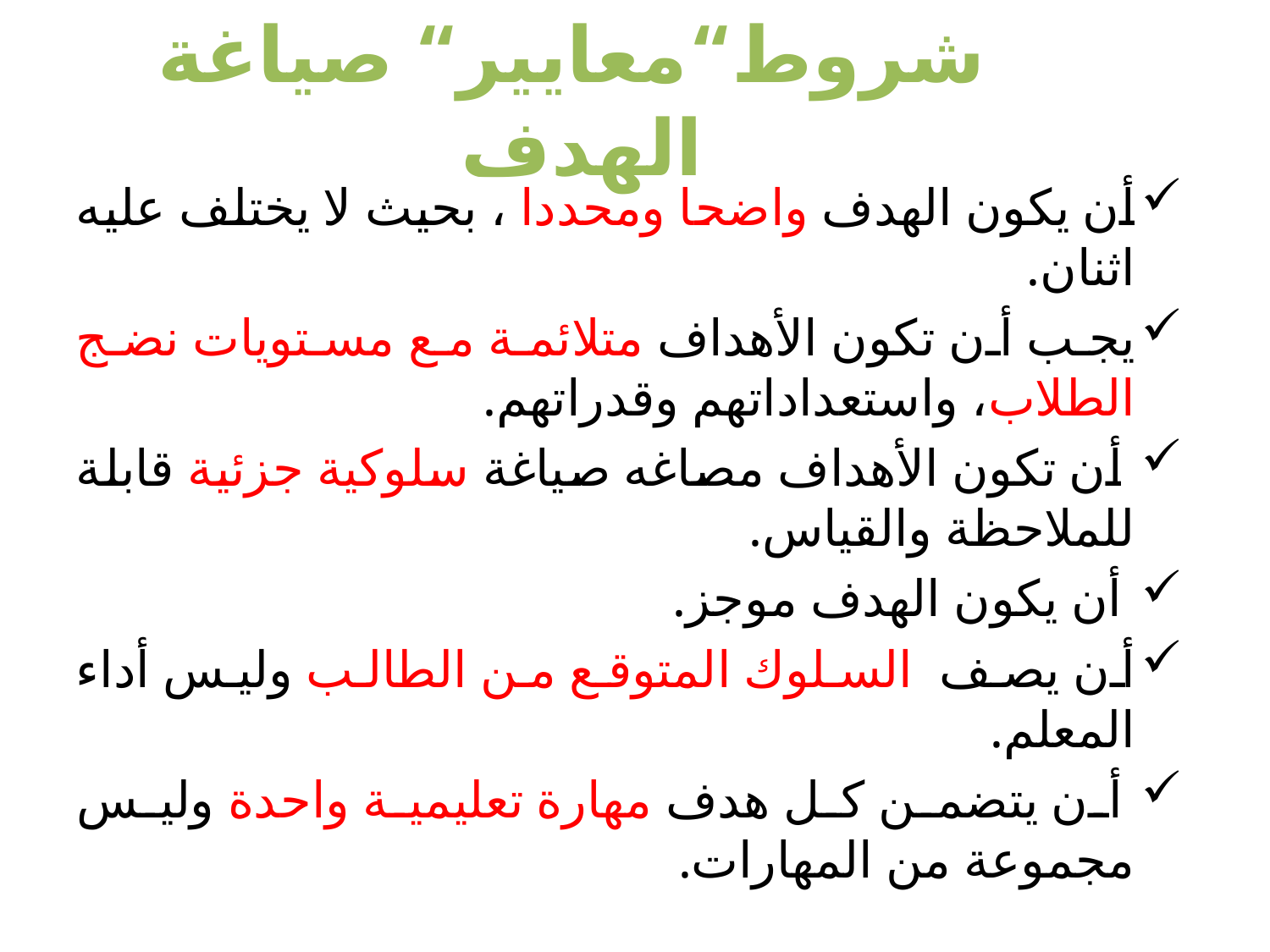

# شروط“معايير“ صياغة الهدف
أن يكون الهدف واضحا ومحددا ، بحيث لا يختلف عليه اثنان.
يجب أن تكون الأهداف متلائمة مع مستويات نضج الطلاب، واستعداداتهم وقدراتهم.
 أن تكون الأهداف مصاغه صياغة سلوكية جزئية قابلة للملاحظة والقياس.
 أن يكون الهدف موجز.
أن يصف  السلوك المتوقع من الطالب وليس أداء المعلم.
 أن يتضمن كل هدف مهارة تعليمية واحدة وليس مجموعة من المهارات.